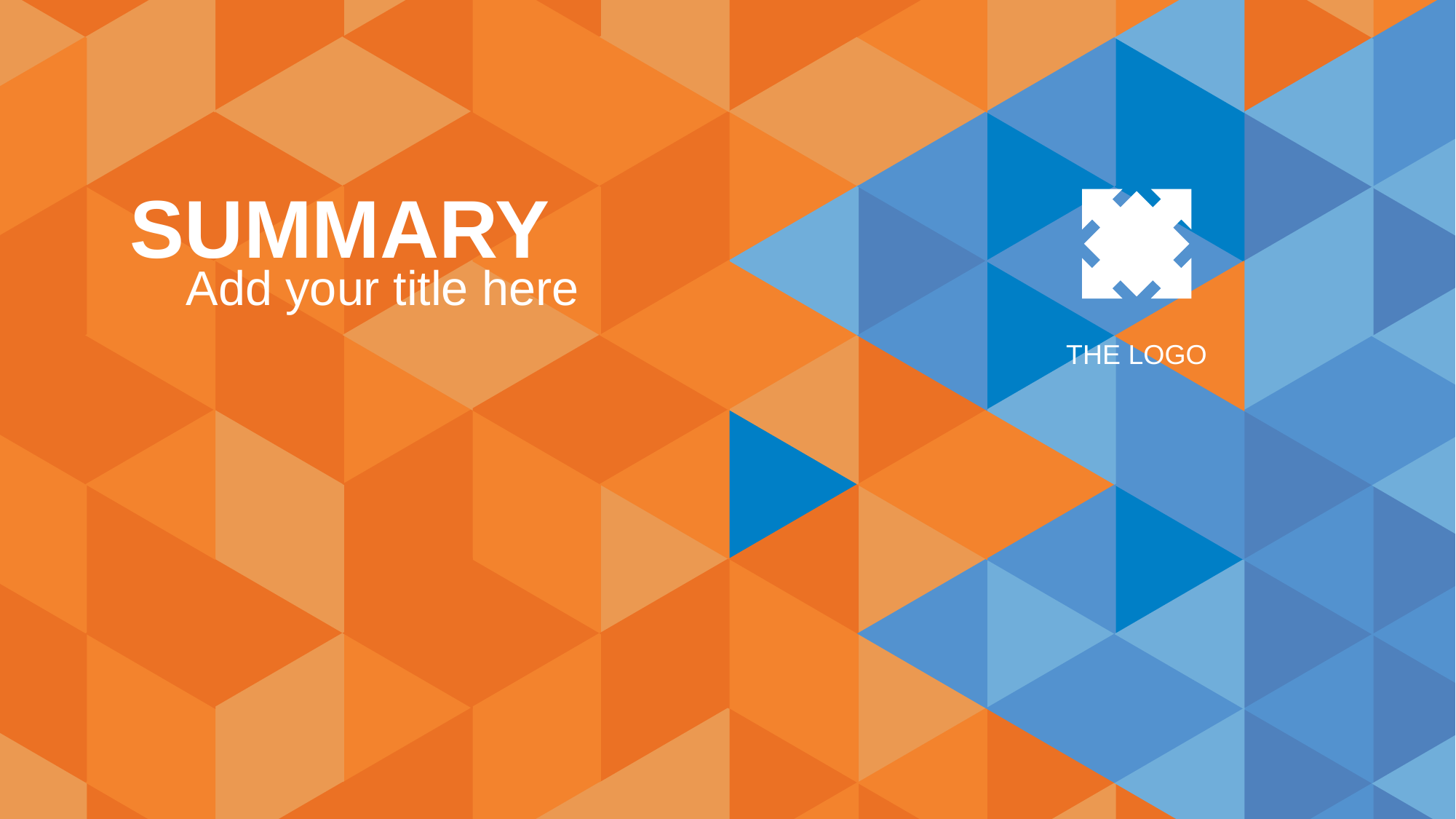

SUMMARY
Add your title here
THE LOGO